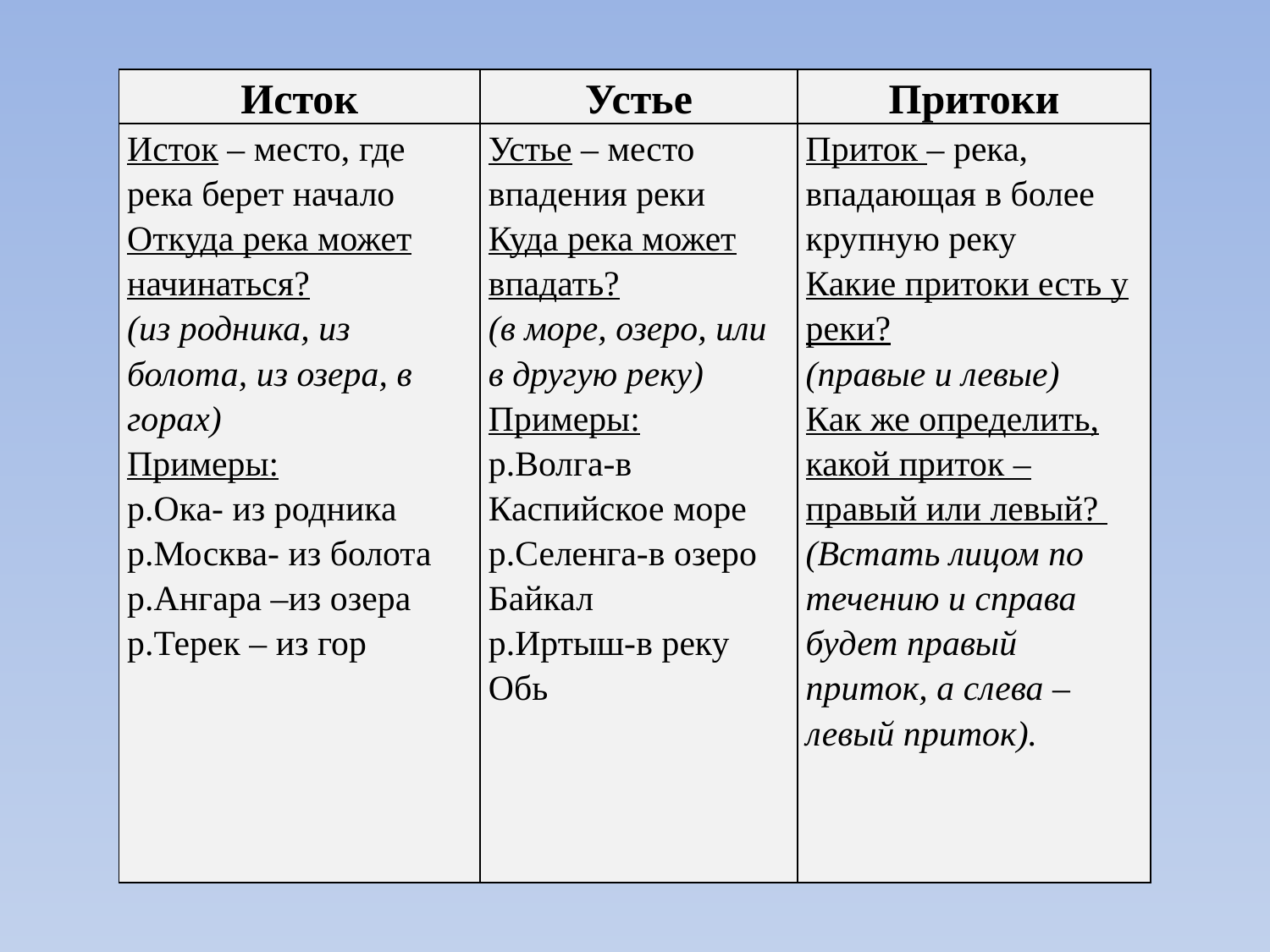

| Исток | Устье | Притоки |
| --- | --- | --- |
| Исток – место, где река берет начало Откуда река может начинаться? (из родника, из болота, из озера, в горах) Примеры: р.Ока- из родника р.Москва- из болота р.Ангара –из озера р.Терек – из гор | Устье – место впадения реки Куда река может впадать? (в море, озеро, или в другую реку) Примеры: р.Волга-в Каспийское море р.Селенга-в озеро Байкал р.Иртыш-в реку Обь | Приток – река, впадающая в более крупную реку Какие притоки есть у реки? (правые и левые) Как же определить, какой приток – правый или левый? (Встать лицом по течению и справа будет правый приток, а слева – левый приток). |